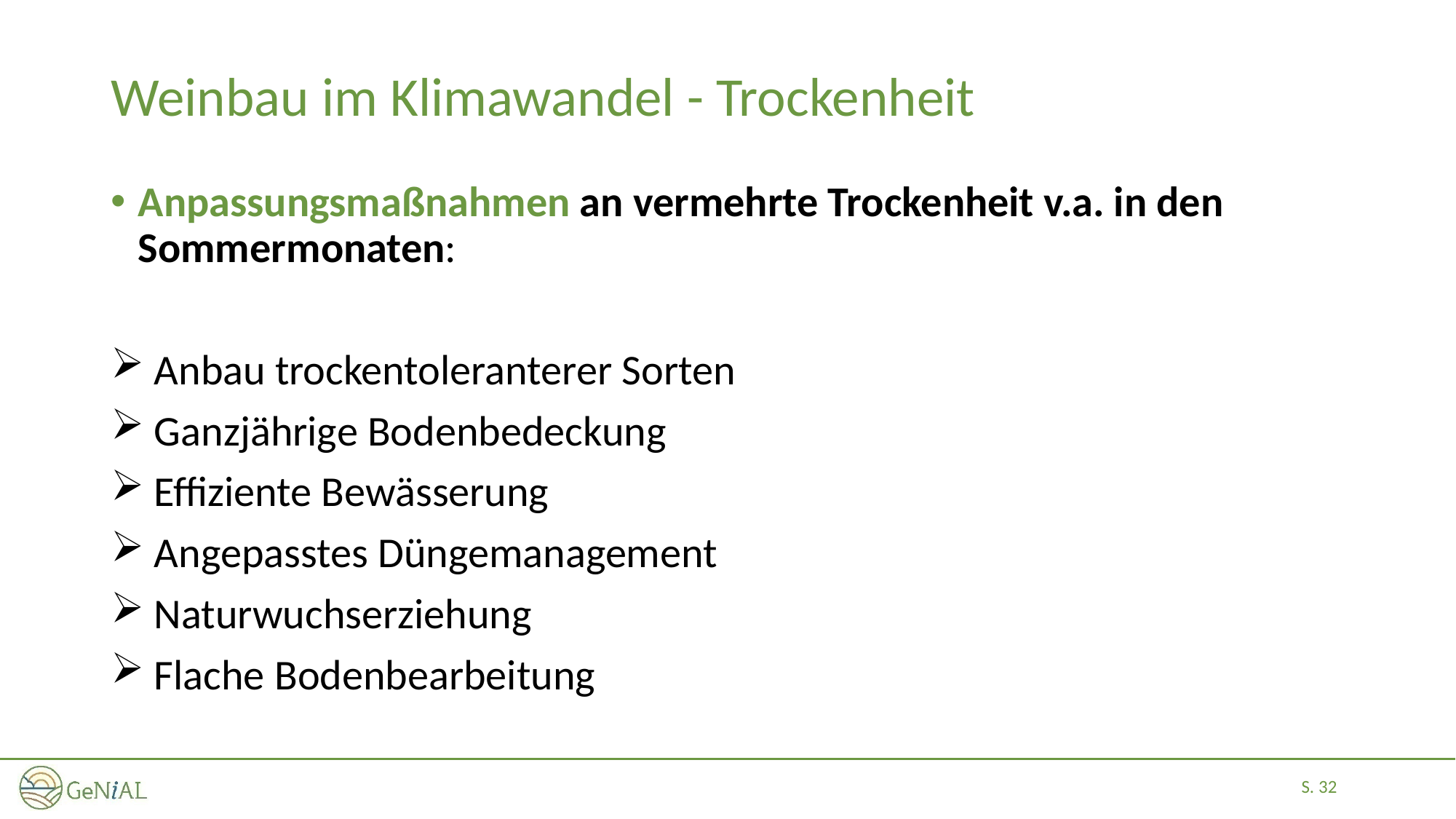

# Weinbau im Klimawandel - Trockenheit
Anpassungsmaßnahmen an vermehrte Trockenheit v.a. in den Sommermonaten:

 Anbau trockentoleranterer Sorten
 Ganzjährige Bodenbedeckung
 Effiziente Bewässerung
 Angepasstes Düngemanagement
 Naturwuchserziehung
 Flache Bodenbearbeitung